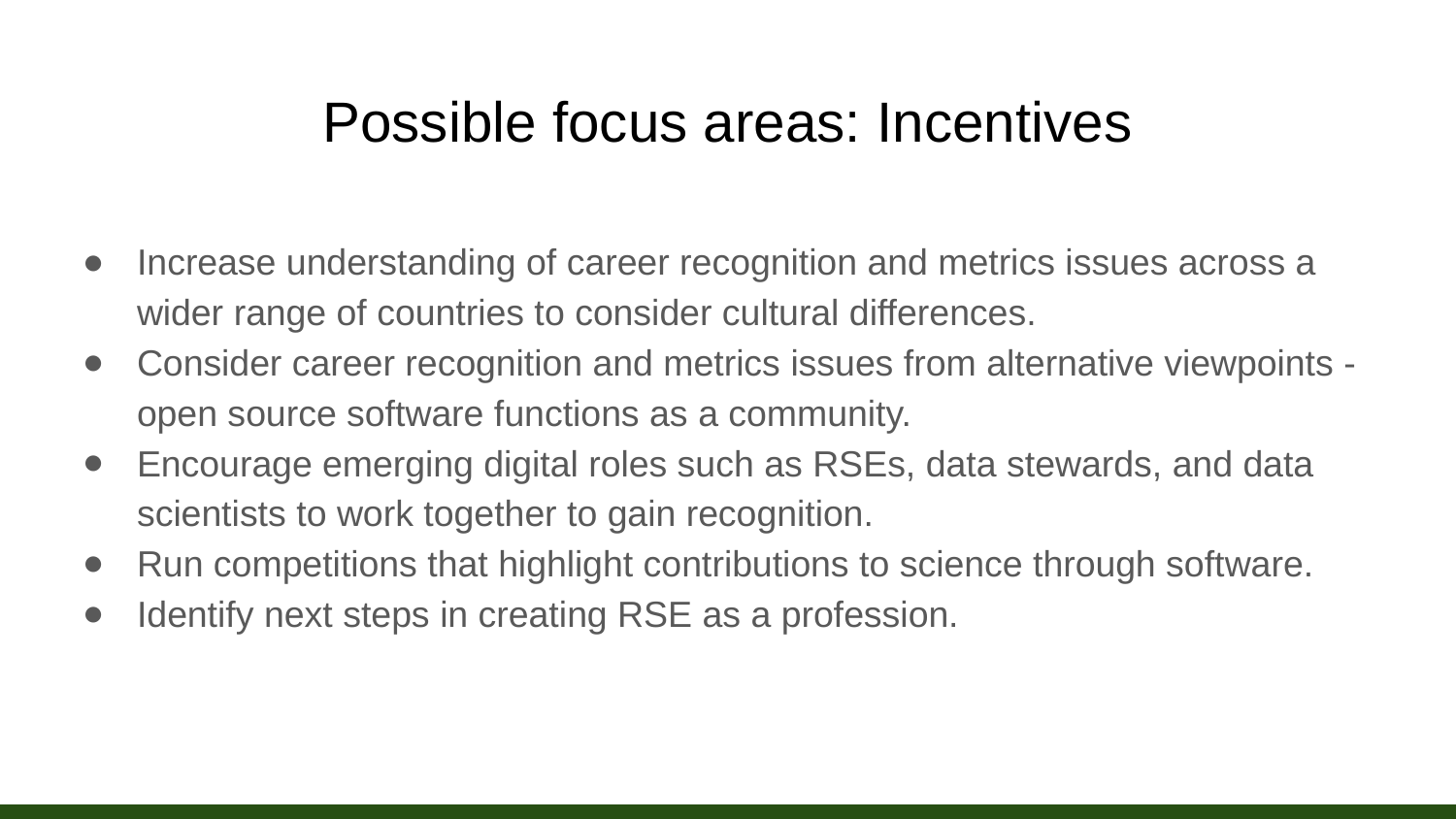

# Possible focus areas: Incentives
Increase understanding of career recognition and metrics issues across a wider range of countries to consider cultural differences.
Consider career recognition and metrics issues from alternative viewpoints - open source software functions as a community.
Encourage emerging digital roles such as RSEs, data stewards, and data scientists to work together to gain recognition.
Run competitions that highlight contributions to science through software.
Identify next steps in creating RSE as a profession.